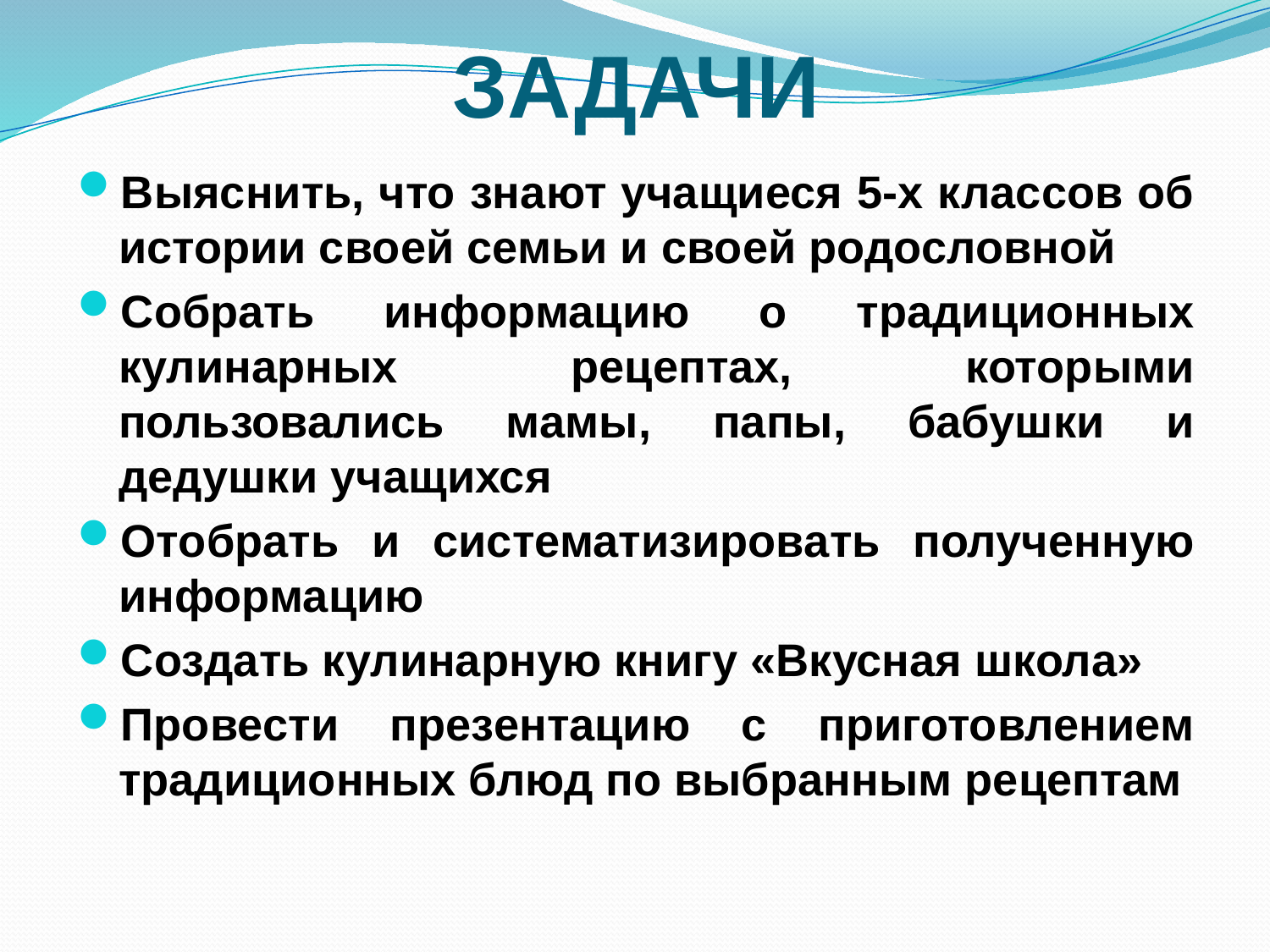

# ЗАДАЧИ
Выяснить, что знают учащиеся 5-х классов об истории своей семьи и своей родословной
Собрать информацию о традиционных кулинарных рецептах, которыми пользовались мамы, папы, бабушки и дедушки учащихся
Отобрать и систематизировать полученную информацию
Создать кулинарную книгу «Вкусная школа»
Провести презентацию с приготовлением традиционных блюд по выбранным рецептам